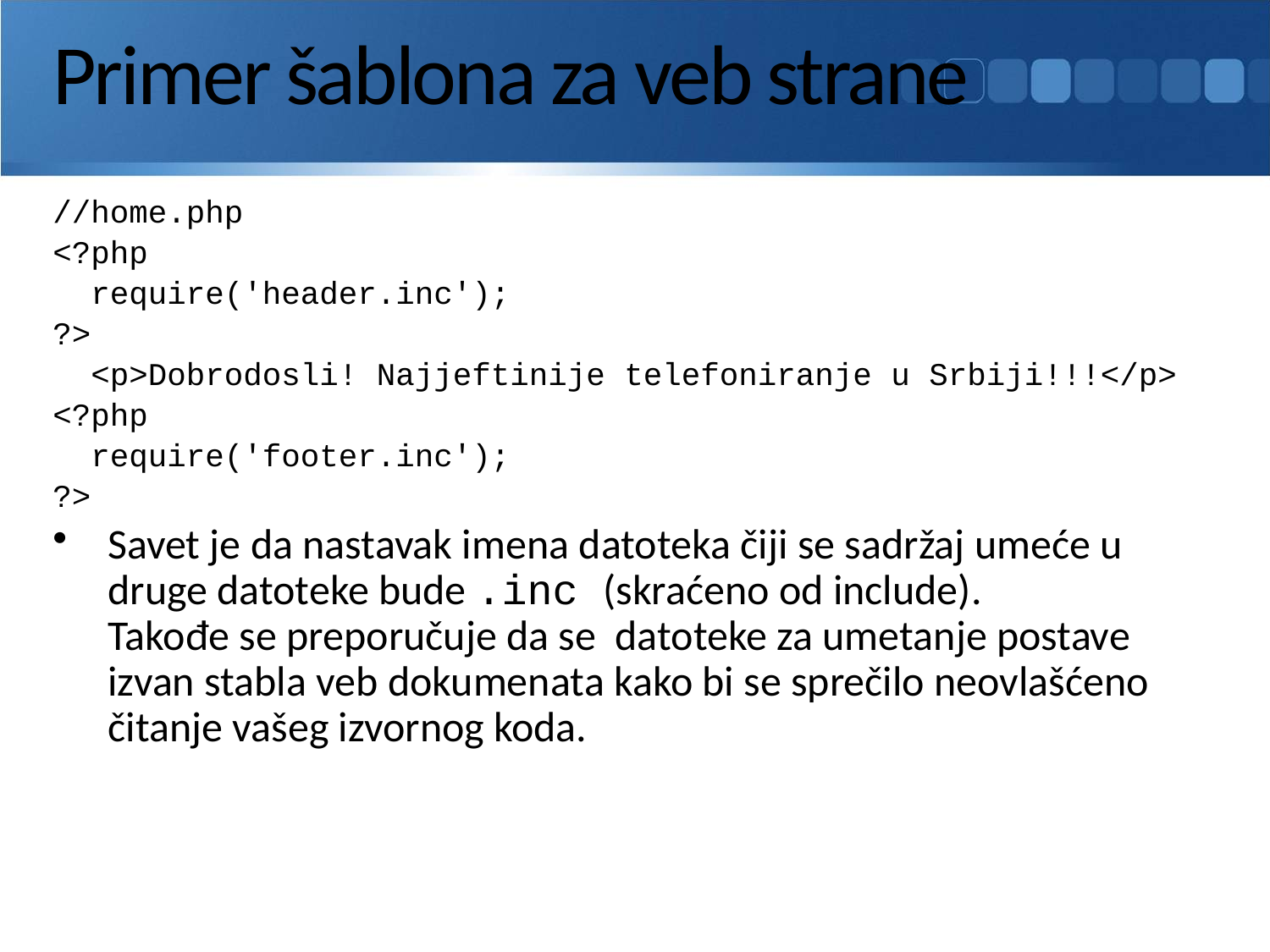

# Primer šablona za veb strane
//home.php
<?php
  require('header.inc');
?>
  <p>Dobrodosli! Najjeftinije telefoniranje u Srbiji!!!</p>
<?php
  require('footer.inc');
?>
Savet je da nastavak imena datoteka čiji se sadržaj umeće u druge datoteke bude .inc (skraćeno od include).
Takođe se preporučuje da se  datoteke za umetanje postave izvan stabla veb dokumenata kako bi se sprečilo neovlašćeno čitanje vašeg izvornog koda.
177